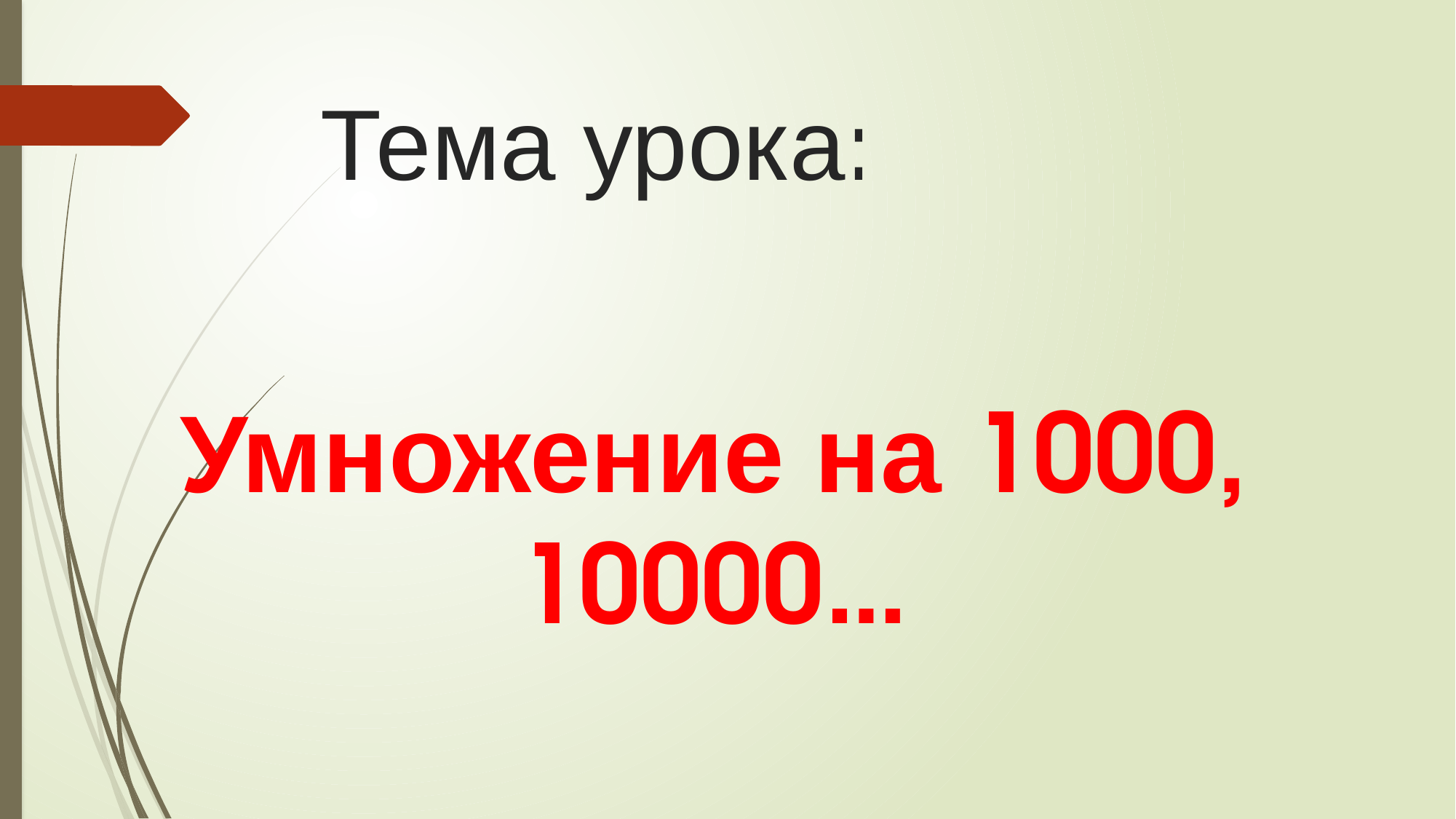

# Тема урока:

Умножение на 1000, 10000…